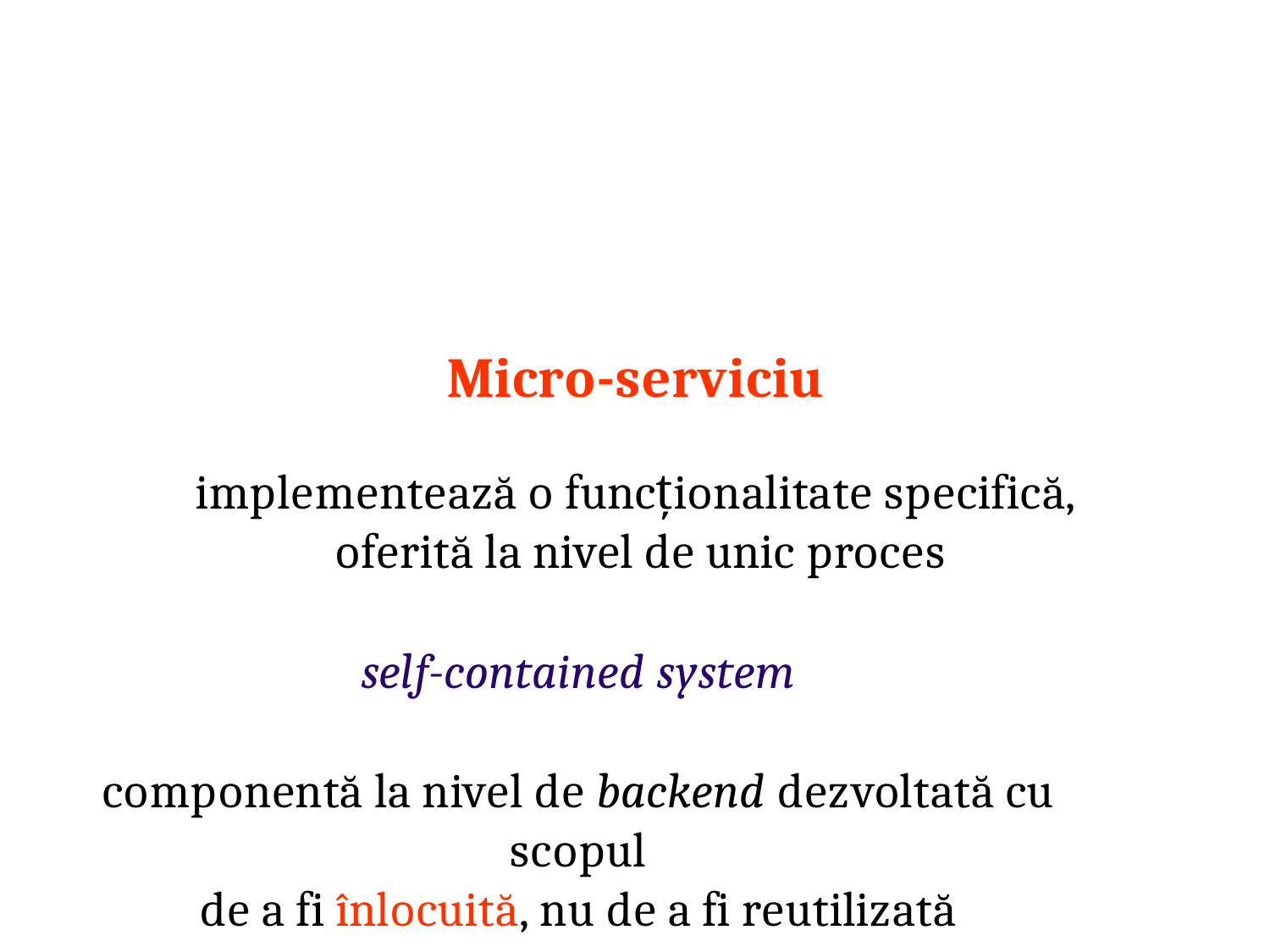

# Micro-serviciu
implementează o funcționalitate specifică,  oferită la nivel de unic proces

self-contained system

componentă la nivel de backend dezvoltată cu scopul
de a fi înlocuită, nu de a fi reutilizată